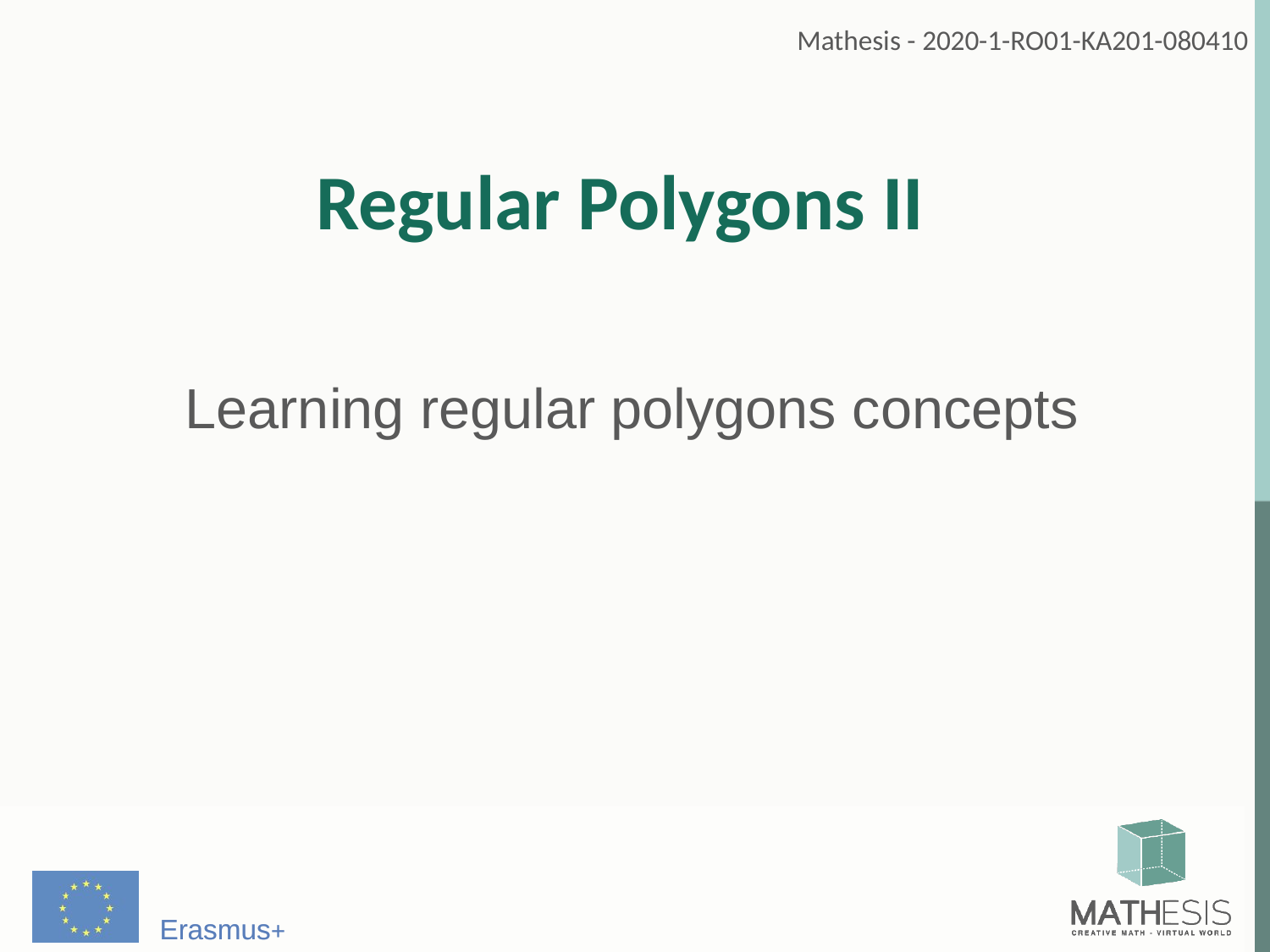

# Regular Polygons II
Learning regular polygons concepts